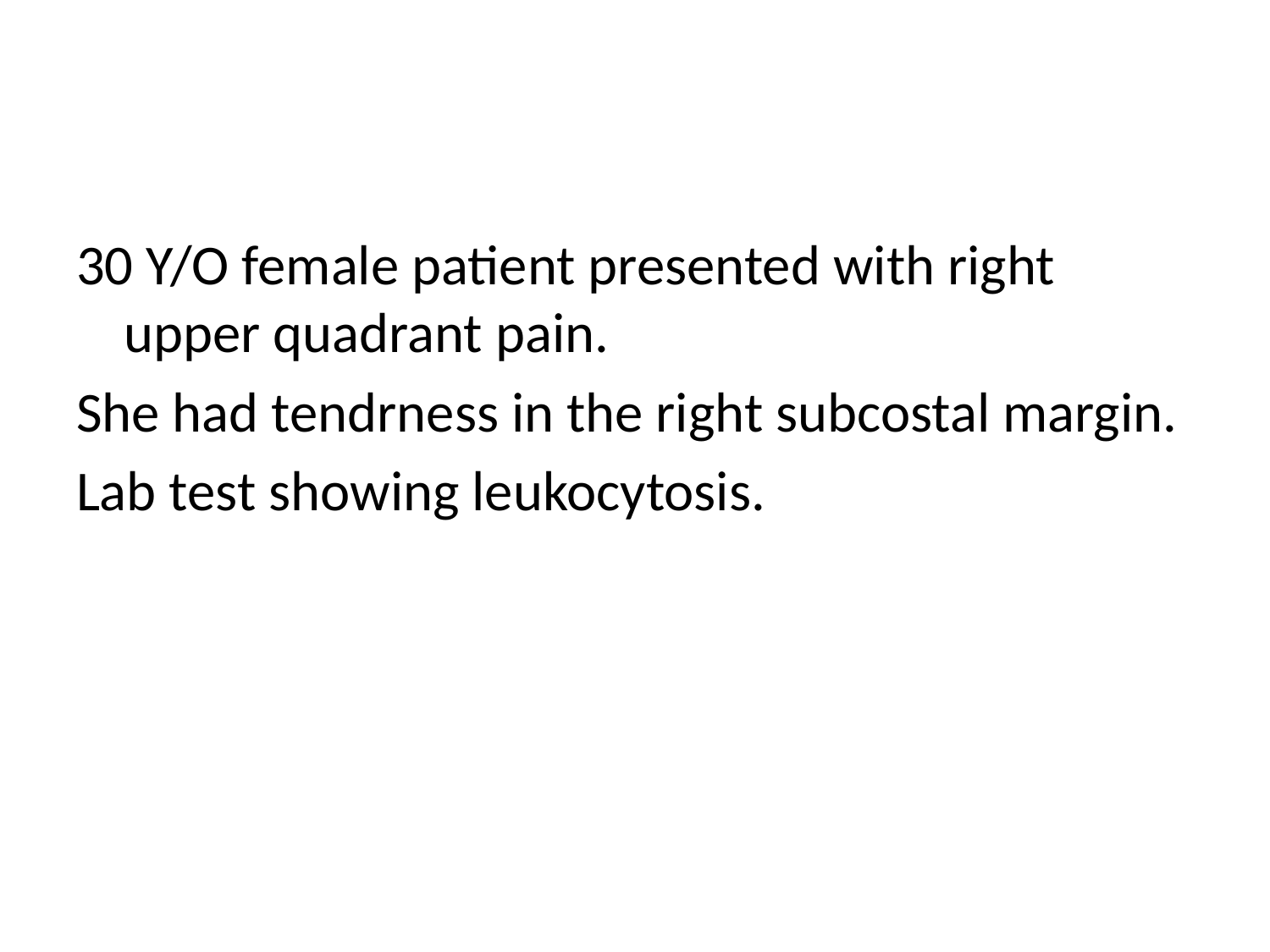

#
30 Y/O female patient presented with right upper quadrant pain.
She had tendrness in the right subcostal margin.
Lab test showing leukocytosis.